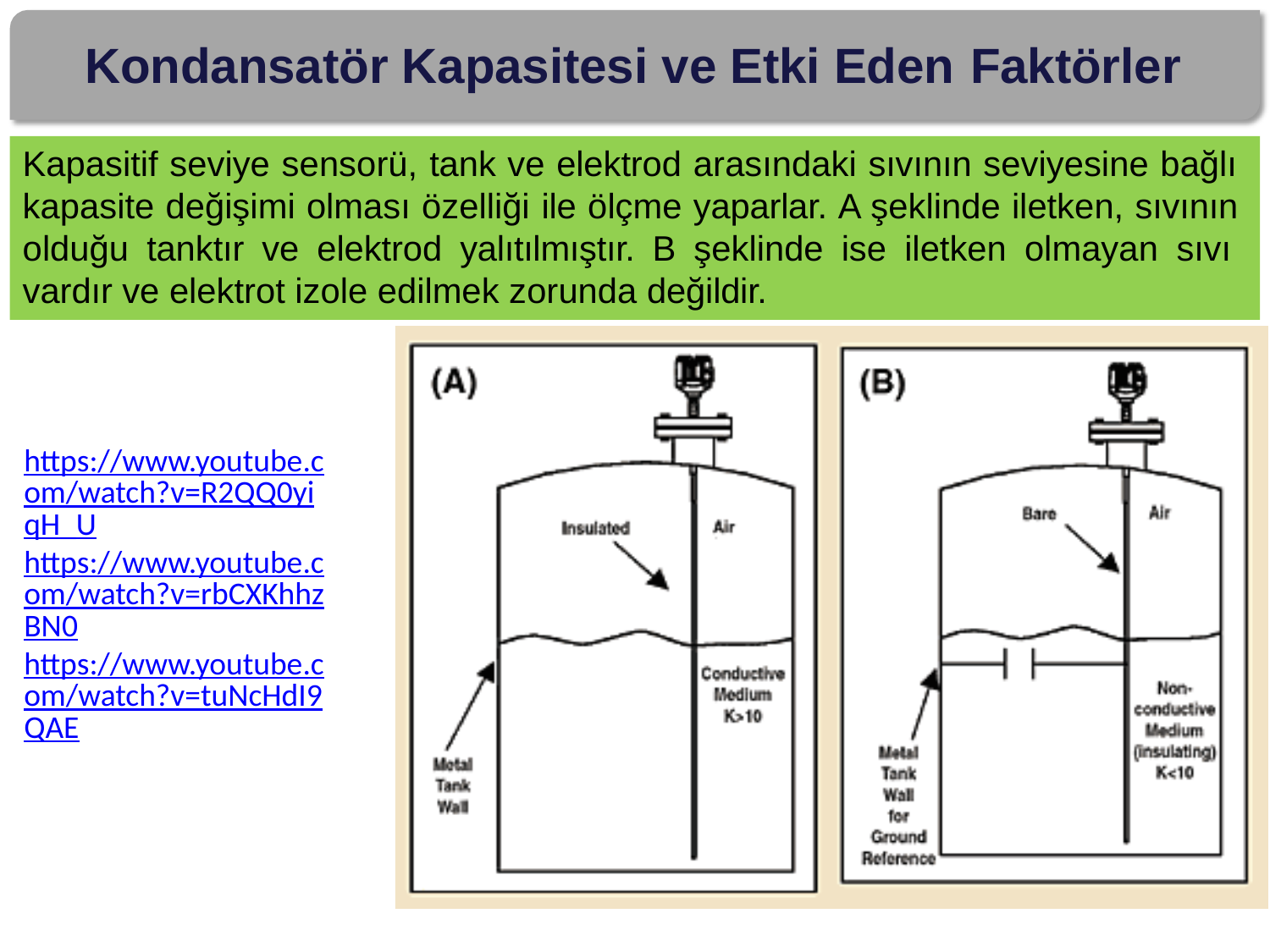

# Kondansatör Kapasitesi ve Etki Eden Faktörler

Kapasitif seviye sensorü, tank ve elektrod arasındaki sıvının seviyesine bağlı  kapasite değişimi olması özelliği ile ölçme yaparlar. A şeklinde iletken, sıvının  olduğu tanktır ve elektrod yalıtılmıştır. B şeklinde ise iletken olmayan sıvı  vardır ve elektrot izole edilmek zorunda değildir.

https://www.youtube.com/watch?v=R2QQ0yiqH_U
https://www.youtube.com/watch?v=rbCXKhhzBN0
https://www.youtube.com/watch?v=tuNcHdI9QAE